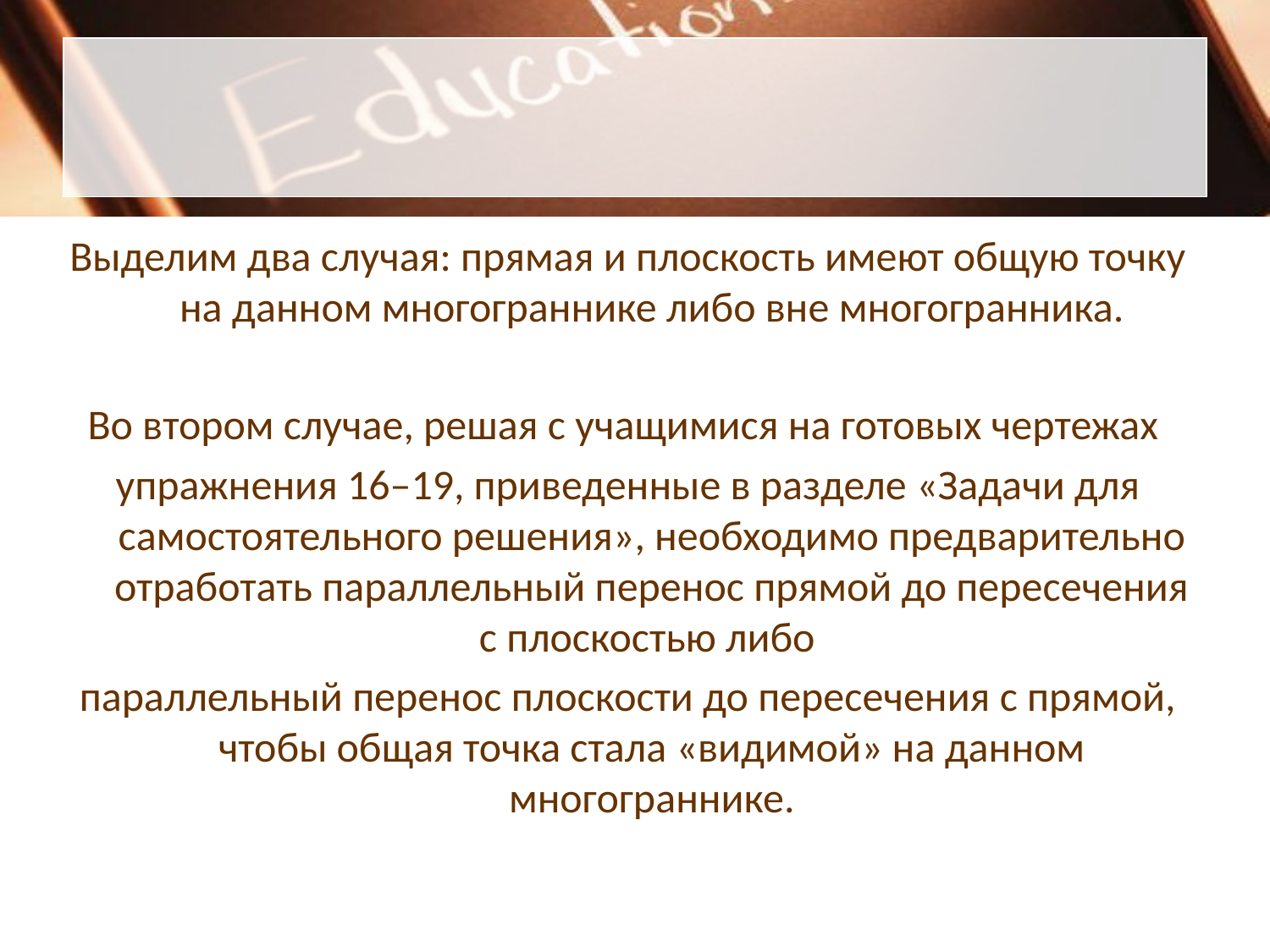

#
Выделим два случая: прямая и плоскость имеют общую точку на данном многограннике либо вне многогранника.

Во втором случае, решая с учащимися на готовых чертежах
упражнения 16–19, приведенные в разделе «Задачи для самостоятельного решения», необходимо предварительно отработать параллельный перенос прямой до пересечения с плоскостью либо
параллельный перенос плоскости до пересечения с прямой, чтобы общая точка стала «видимой» на данном многограннике.